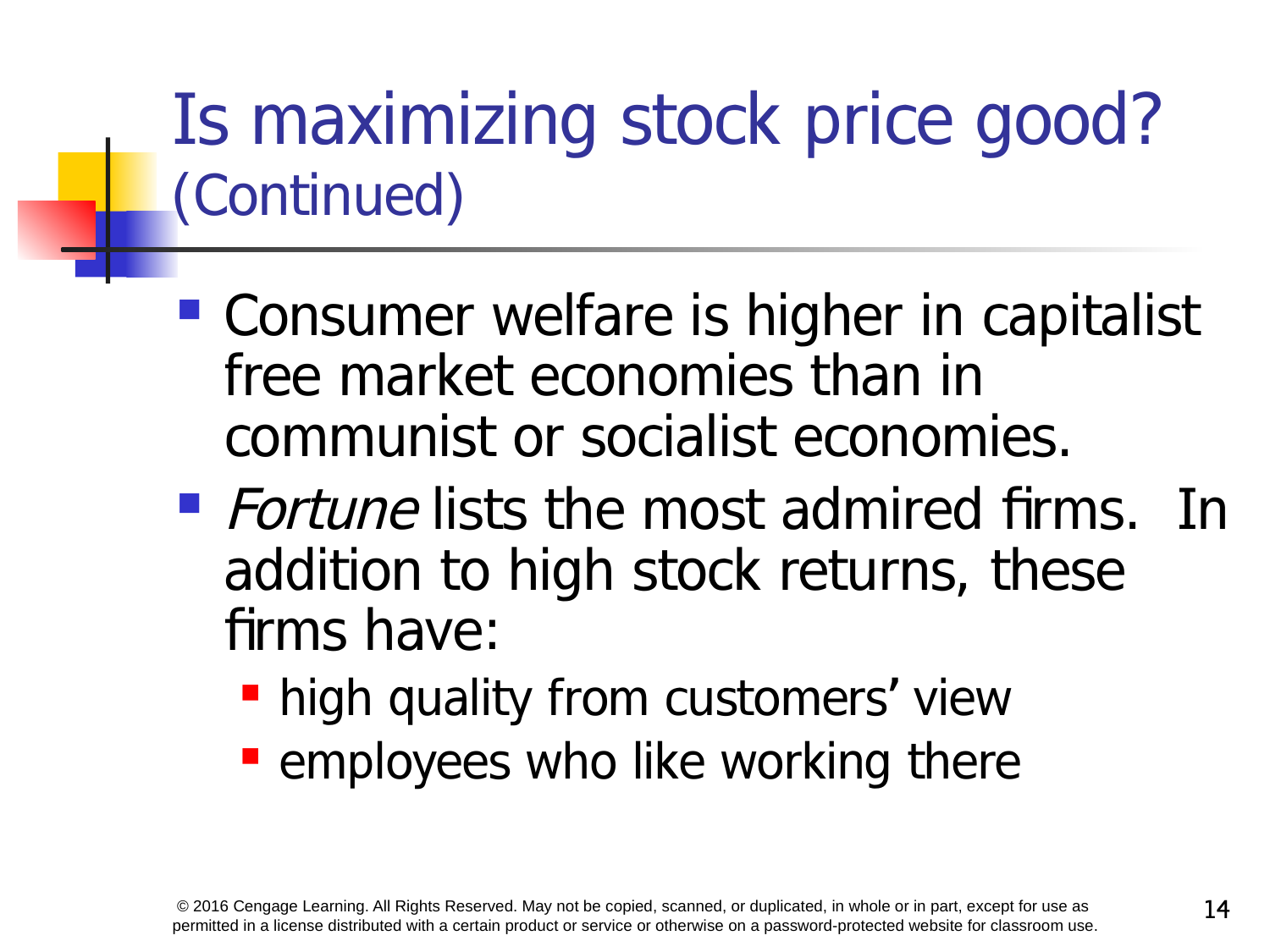

# Is maximizing stock price good? (Continued)
Consumer welfare is higher in capitalist free market economies than in communist or socialist economies.
Fortune lists the most admired firms.  In addition to high stock returns, these firms have:
high quality from customers’ view
employees who like working there

14